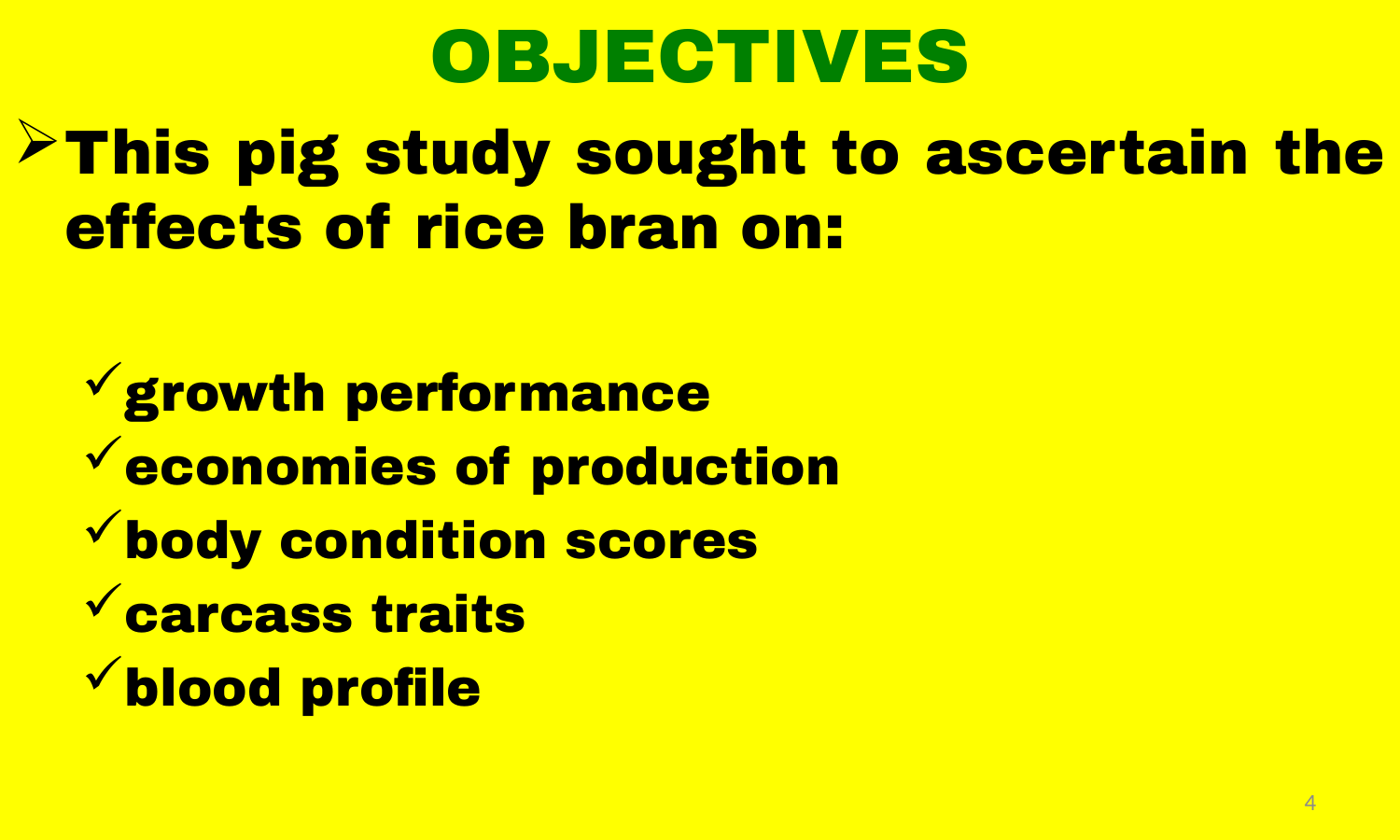

# OBJECTIVES
This pig study sought to ascertain the effects of rice bran on:

growth performance
economies of production
body condition scores
carcass traits
blood profile
4